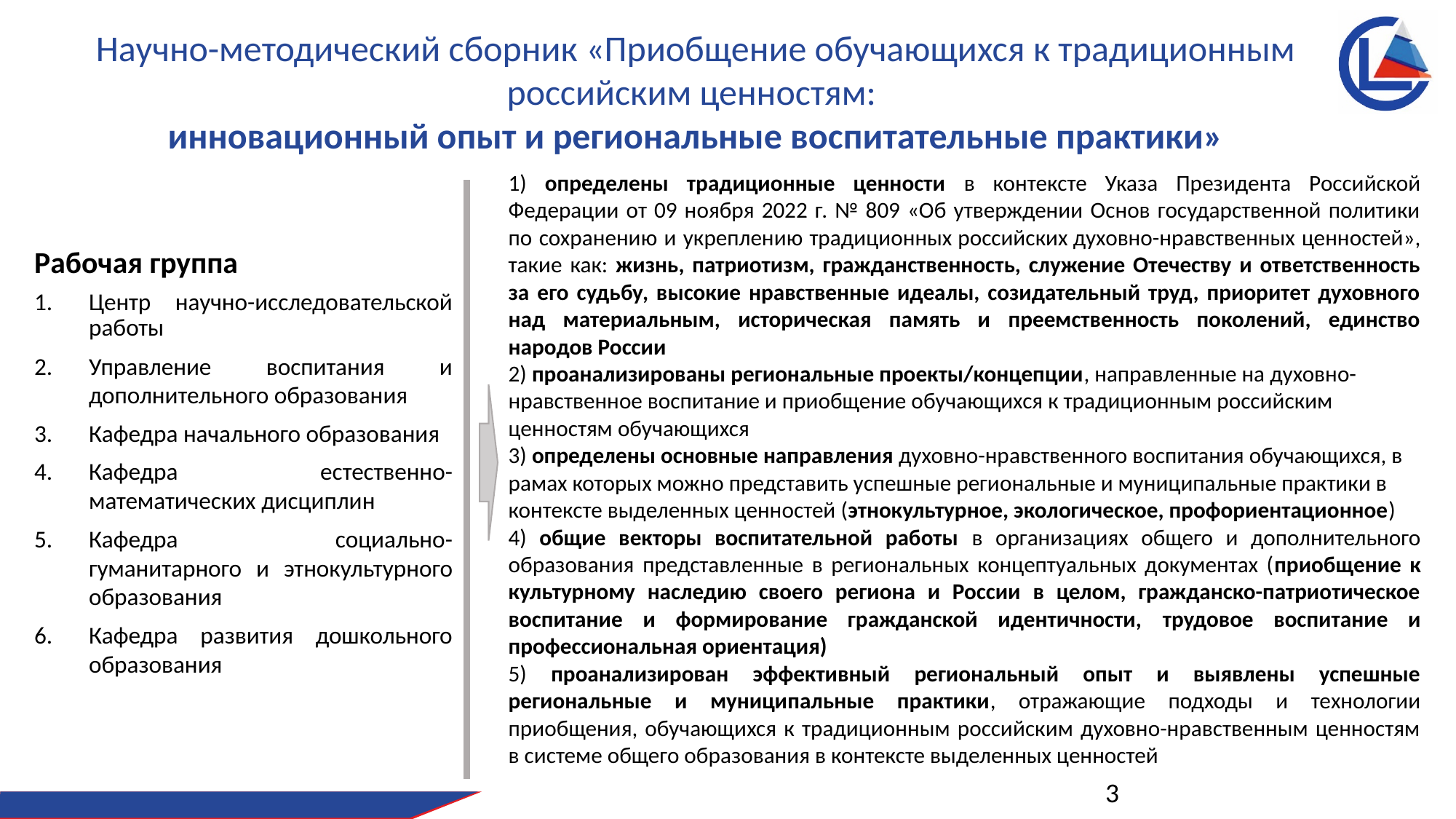

Научно-методический сборник «Приобщение обучающихся к традиционным российским ценностям:
инновационный опыт и региональные воспитательные практики»
1) определены традиционные ценности в контексте Указа Президента Российской Федерации от 09 ноября 2022 г. № 809 «Об утверждении Основ государственной политики по сохранению и укреплению традиционных российских духовно-нравственных ценностей», такие как: жизнь, патриотизм, гражданственность, служение Отечеству и ответственность за его судьбу, высокие нравственные идеалы, созидательный труд, приоритет духовного над материальным, историческая память и преемственность поколений, единство народов России
2) проанализированы региональные проекты/концепции, направленные на духовно-нравственное воспитание и приобщение обучающихся к традиционным российским ценностям обучающихся
3) определены основные направления духовно-нравственного воспитания обучающихся, в рамах которых можно представить успешные региональные и муниципальные практики в контексте выделенных ценностей (этнокультурное, экологическое, профориентационное)
4) общие векторы воспитательной работы в организациях общего и дополнительного образования представленные в региональных концептуальных документах (приобщение к культурному наследию своего региона и России в целом, гражданско-патриотическое воспитание и формирование гражданской идентичности, трудовое воспитание и профессиональная ориентация)
5) проанализирован эффективный региональный опыт и выявлены успешные региональные и муниципальные практики, отражающие подходы и технологии приобщения, обучающихся к традиционным российским духовно-нравственным ценностям в системе общего образования в контексте выделенных ценностей

Рабочая группа
Центр научно-исследовательской работы
Управление воспитания и дополнительного образования
Кафедра начального образования
Кафедра естественно-математических дисциплин
Кафедра социально-гуманитарного и этнокультурного образования
Кафедра развития дошкольного образования
3